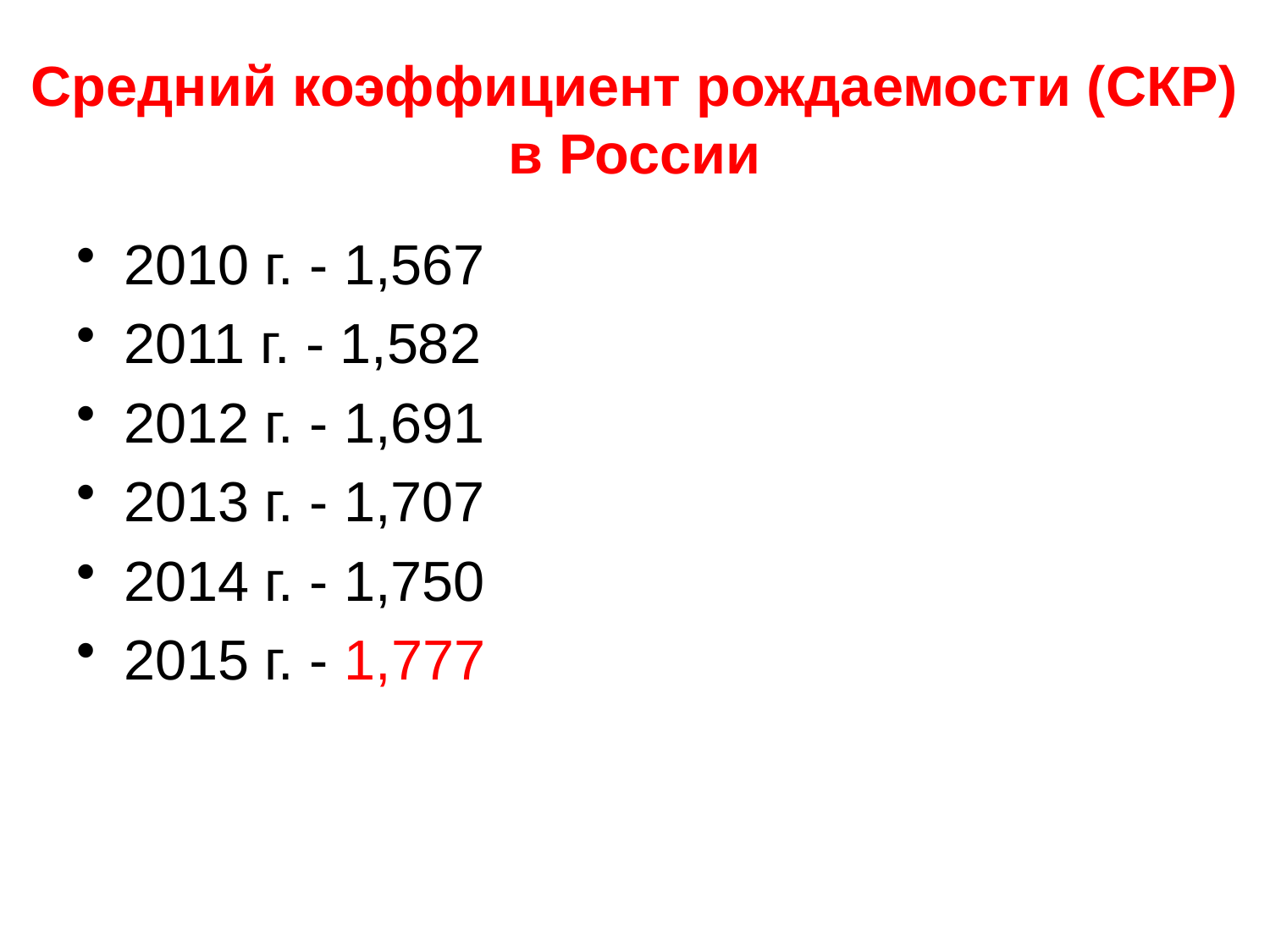

# Средний коэффициент рождаемости (СКР) в России
2010 г. - 1,567
2011 г. - 1,582
2012 г. - 1,691
2013 г. - 1,707
2014 г. - 1,750
2015 г. - 1,777